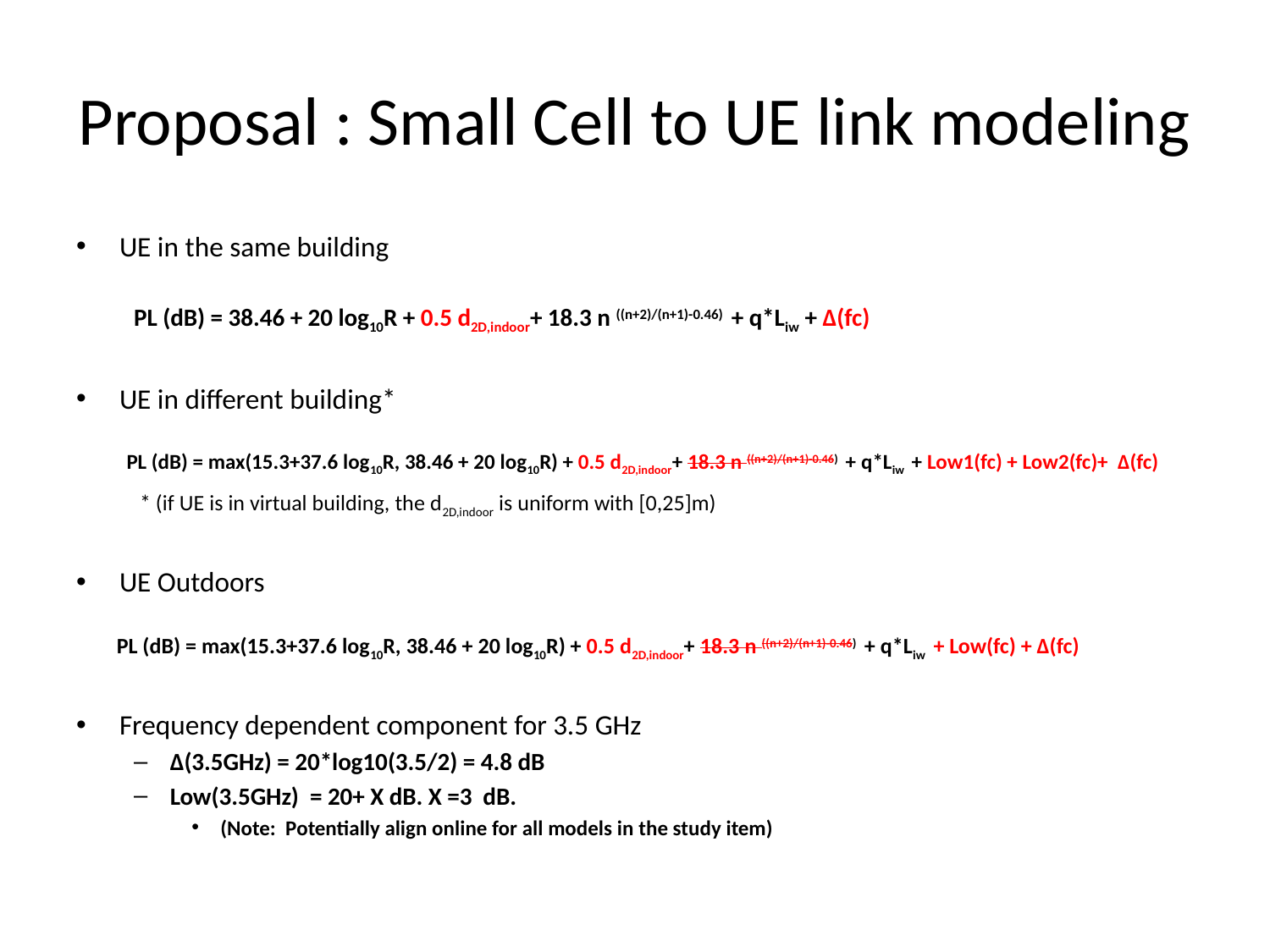

# Proposal : Small Cell to UE link modeling
UE in the same building

PL (dB) = 38.46 + 20 log10R + 0.5 d2D,indoor+ 18.3 n ((n+2)/(n+1)-0.46)  + q*Liw + ∆(fc)

UE in different building*

PL (dB) = max(15.3+37.6 log10R, 38.46 + 20 log10R) + 0.5 d2D,indoor+ 18.3 n ((n+2)/(n+1)-0.46)  + q*Liw  + Low1(fc) + Low2(fc)+  ∆(fc)
	* (if UE is in virtual building, the d2D,indoor is uniform with [0,25]m)

UE Outdoors

        PL (dB) = max(15.3+37.6 log10R, 38.46 + 20 log10R) + 0.5 d2D,indoor+ 18.3 n ((n+2)/(n+1)-0.46)  + q*Liw  + Low(fc) + ∆(fc)

Frequency dependent component for 3.5 GHz
∆(3.5GHz) = 20*log10(3.5/2) = 4.8 dB
Low(3.5GHz)  = 20+ X dB. X =3  dB.
(Note:  Potentially align online for all models in the study item)